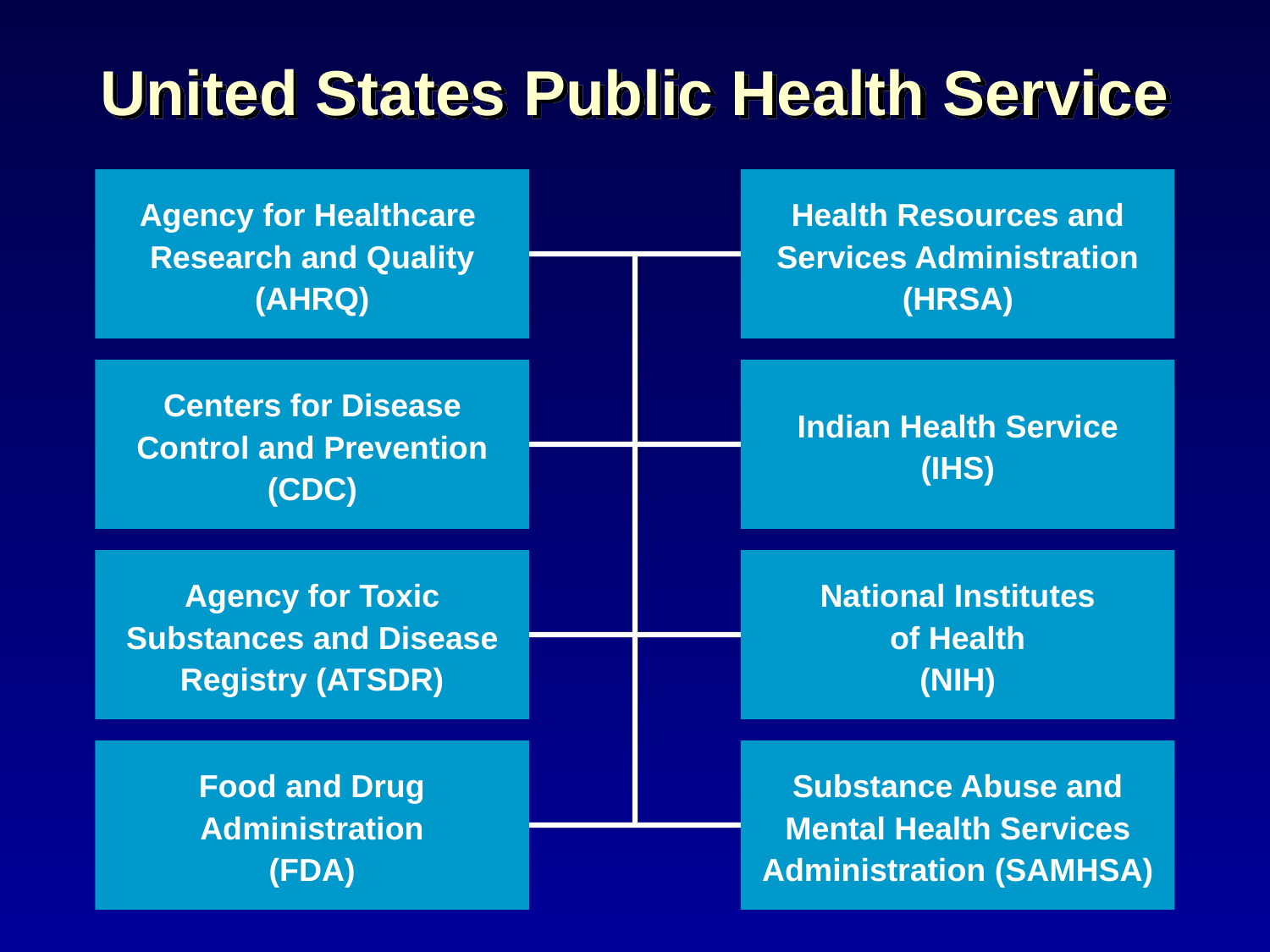

# United States Public Health Service

Agency for Healthcare
Research and Quality
(AHRQ)
Health Resources and
 Services Administration
(HRSA)

Centers for Disease
Control and Prevention
(CDC)
Indian Health Service
(IHS)

Agency for Toxic
Substances and Disease
Registry (ATSDR)
National Institutes
of Health
(NIH)

Food and Drug
Administration
(FDA)
Substance Abuse and
Mental Health Services
Administration (SAMHSA)